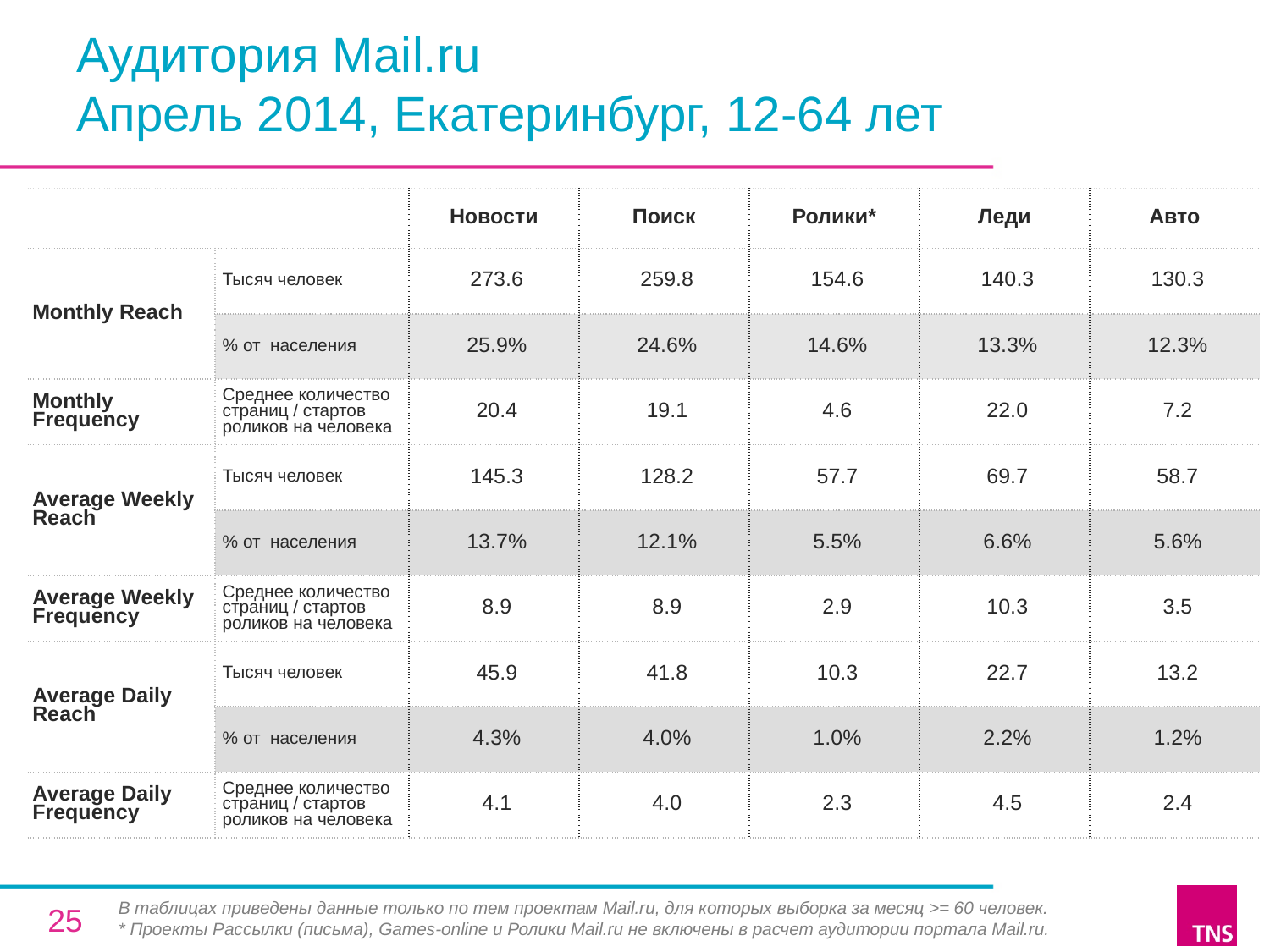

# Аудитория Mail.ru Апрель 2014, Екатеринбург, 12-64 лет
|  |  | Новости | Поиск | Ролики\* | Леди | Авто |
| --- | --- | --- | --- | --- | --- | --- |
| Monthly Reach | Тысяч человек | 273.6 | 259.8 | 154.6 | 140.3 | 130.3 |
|  | % от населения | 25.9% | 24.6% | 14.6% | 13.3% | 12.3% |
| Monthly Frequency | Среднее количество страниц / стартов роликов на человека | 20.4 | 19.1 | 4.6 | 22.0 | 7.2 |
| Average Weekly Reach | Тысяч человек | 145.3 | 128.2 | 57.7 | 69.7 | 58.7 |
|  | % от населения | 13.7% | 12.1% | 5.5% | 6.6% | 5.6% |
| Average Weekly Frequency | Среднее количество страниц / стартов роликов на человека | 8.9 | 8.9 | 2.9 | 10.3 | 3.5 |
| Average Daily Reach | Тысяч человек | 45.9 | 41.8 | 10.3 | 22.7 | 13.2 |
|  | % от населения | 4.3% | 4.0% | 1.0% | 2.2% | 1.2% |
| Average Daily Frequency | Среднее количество страниц / стартов роликов на человека | 4.1 | 4.0 | 2.3 | 4.5 | 2.4 |
В таблицах приведены данные только по тем проектам Mail.ru, для которых выборка за месяц >= 60 человек.
* Проекты Рассылки (письма), Games-online и Ролики Mail.ru не включены в расчет аудитории портала Mail.ru.
25